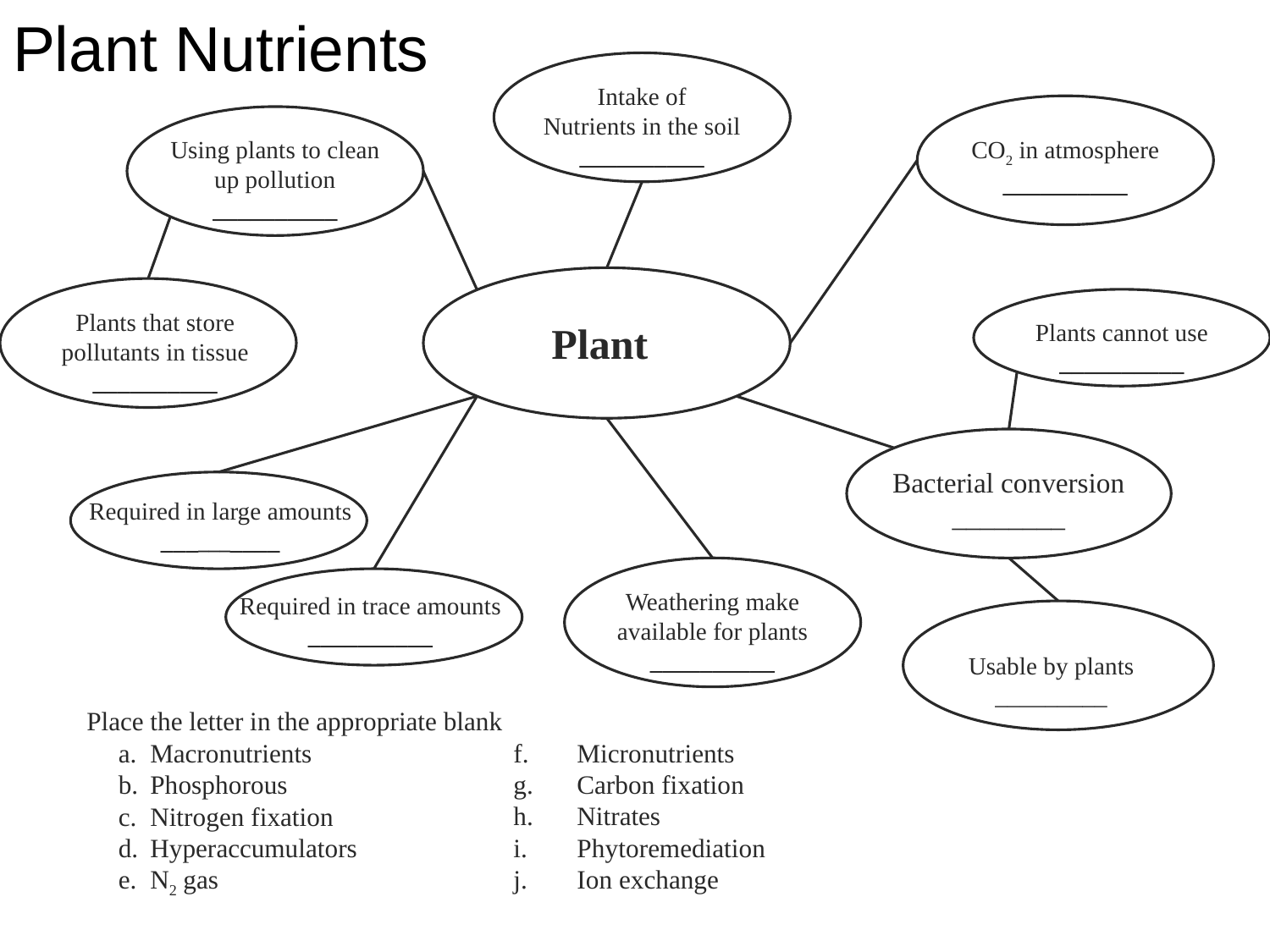

Plant Nutrients

Intake of
Nutrients in the soil
__________

Using plants to clean up pollution
__________
CO2 in atmosphere
__________

Plants that store pollutants in tissue
__________
Plant
Plants cannot use
__________

Bacterial conversion
________

Required in large amounts
__________

Weathering make available for plants
__________
Required in trace amounts
__________

Usable by plants
_________
	Place the letter in the appropriate blank
Macronutrients
Phosphorous
Nitrogen fixation
Hyperaccumulators
N2 gas

Micronutrients
Carbon fixation
Nitrates
Phytoremediation
Ion exchange